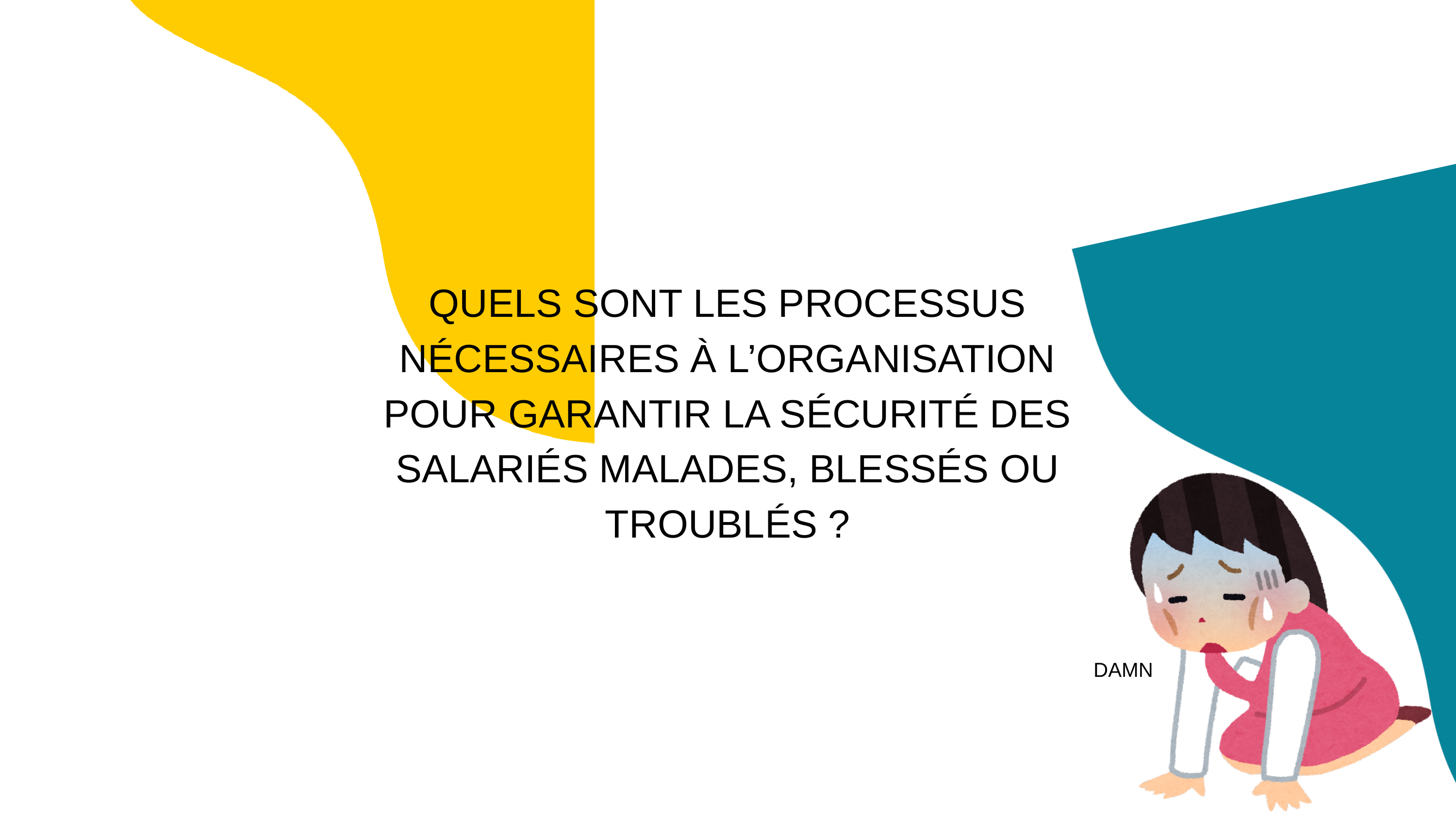

QUELS SONT LES PROCESSUS NÉCESSAIRES À L’ORGANISATION POUR GARANTIR LA SÉCURITÉ DES SALARIÉS MALADES, BLESSÉS OU TROUBLÉS ?

DAMN